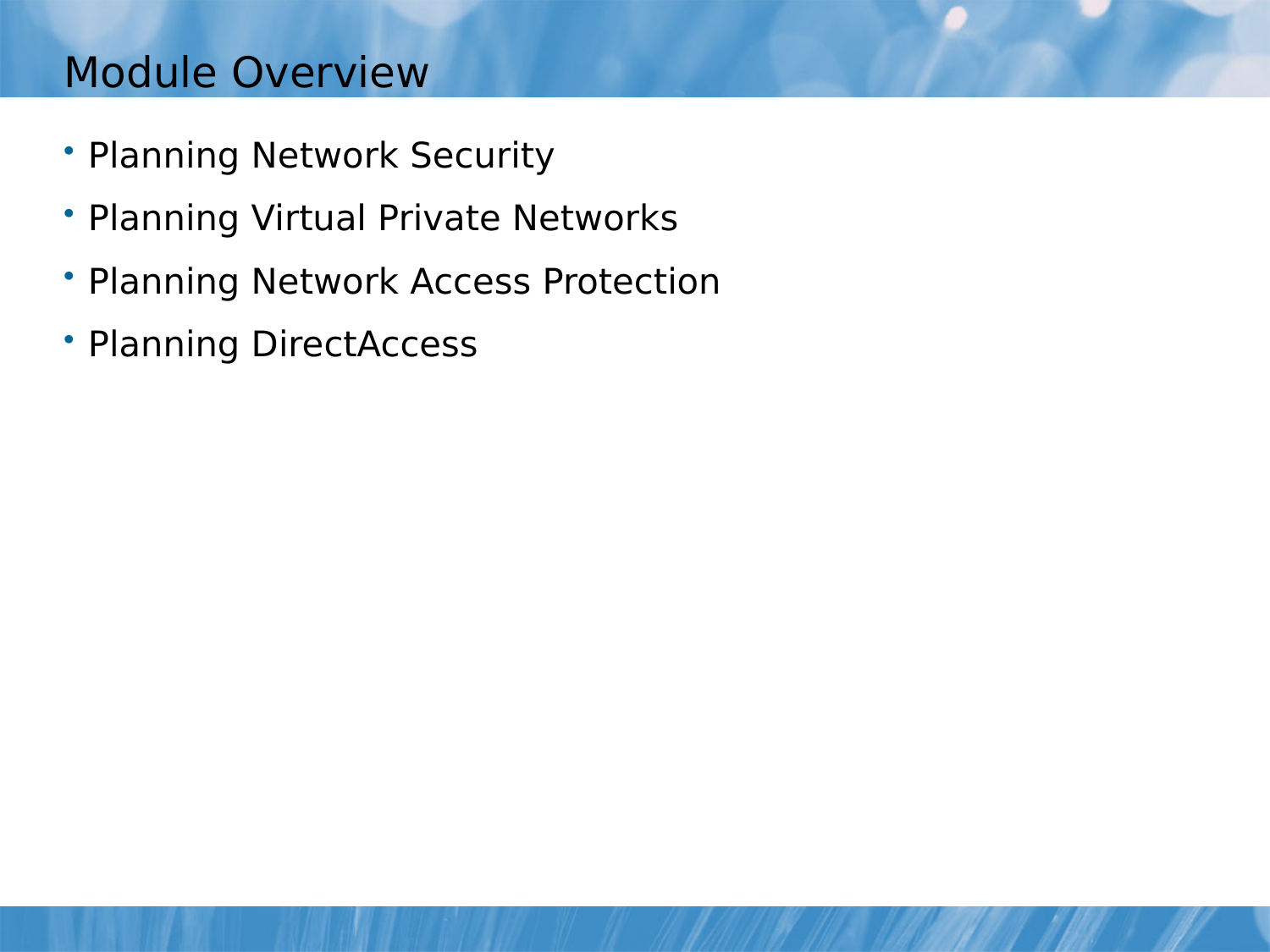

# Module Overview
Planning Network Security
Planning Virtual Private Networks
Planning Network Access Protection
Planning DirectAccess